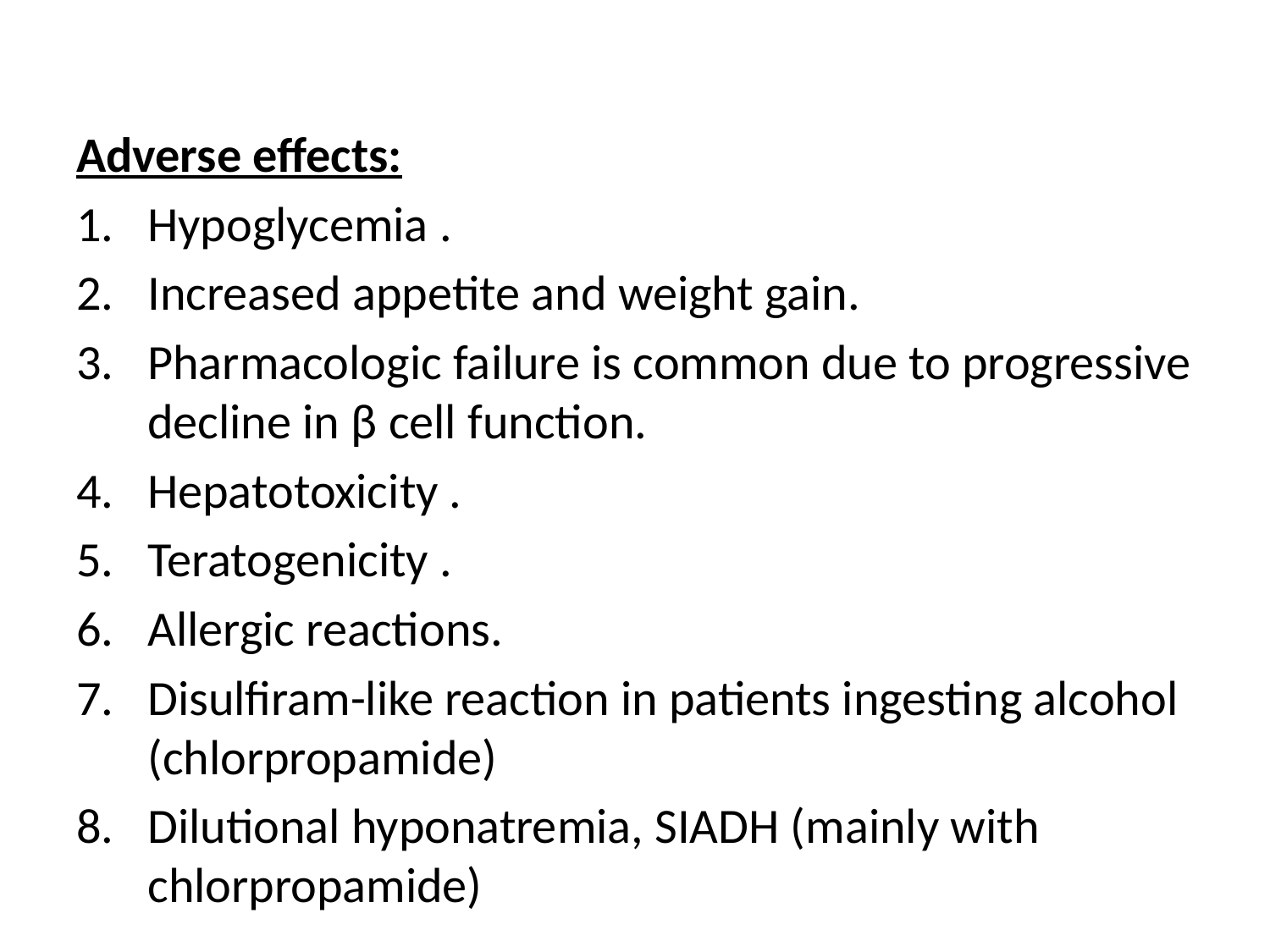

Adverse effects:
Hypoglycemia .
Increased appetite and weight gain.
Pharmacologic failure is common due to progressive decline in β cell function.
Hepatotoxicity .
Teratogenicity .
Allergic reactions.
Disulfiram-like reaction in patients ingesting alcohol (chlorpropamide)
Dilutional hyponatremia, SIADH (mainly with chlorpropamide)